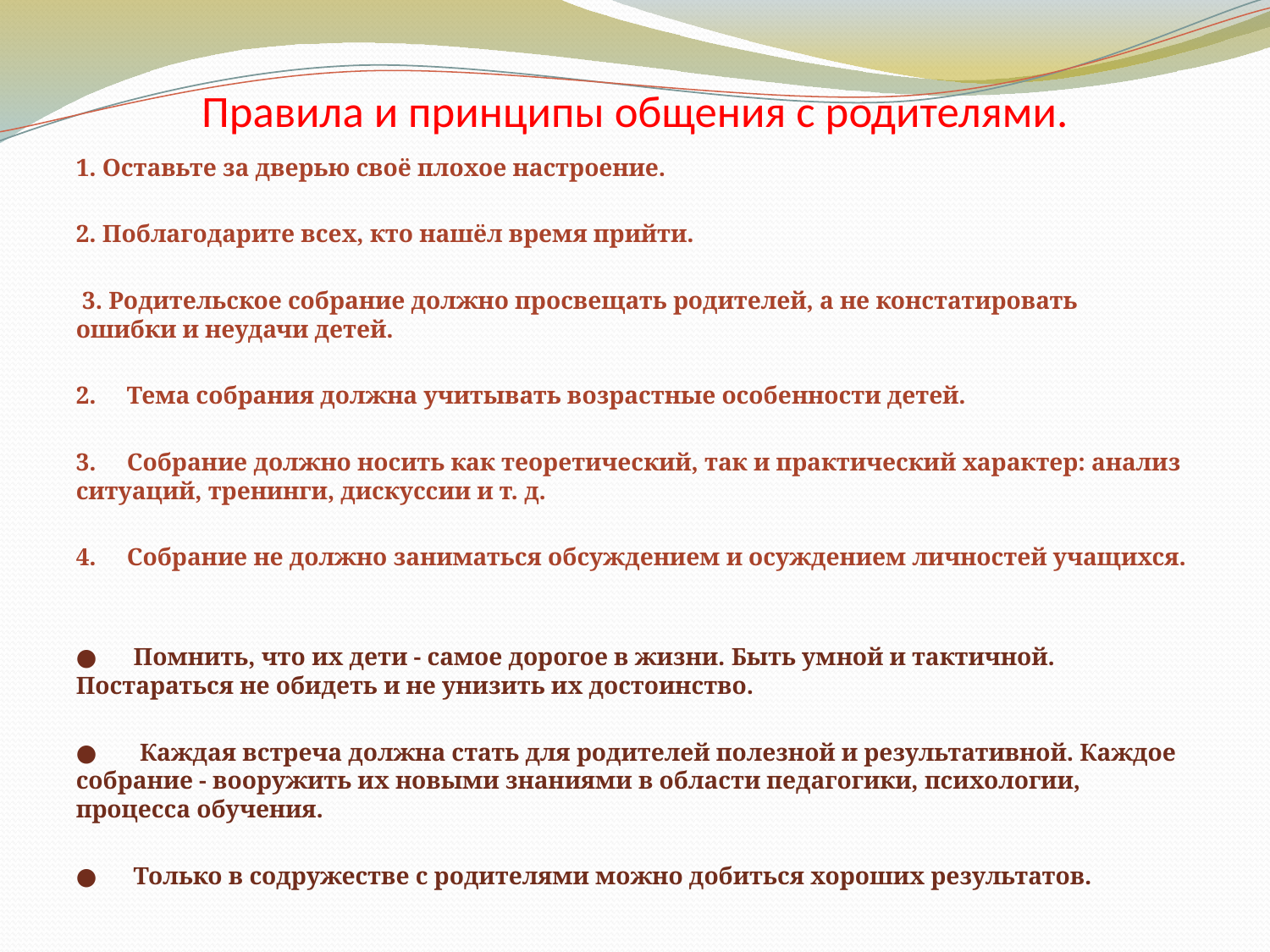

# Правила и принципы общения с родителями.
1. Оставьте за дверью своё плохое настроение.

2. Поблагодарите всех, кто нашёл время прийти.

 3. Родительское собрание должно просвещать родителей, а не констатировать   ошибки и неудачи детей.

2.     Тема собрания должна учитывать возрастные особенности детей.

3.     Собрание должно носить как теоретический, так и практический характер: анализ ситуаций, тренинги, дискуссии и т. д.

4.     Собрание не должно заниматься обсуждением и осуждением личностей учащихся.

●      Помнить, что их дети - самое дорогое в жизни. Быть умной и тактичной. Постараться не обидеть и не унизить их достоинство.

●       Каждая встреча должна стать для родителей полезной и результативной. Каждое собрание - вооружить их новыми знаниями в области педагогики, психологии, процесса обучения.

●      Только в содружестве с родителями можно добиться хороших результатов.